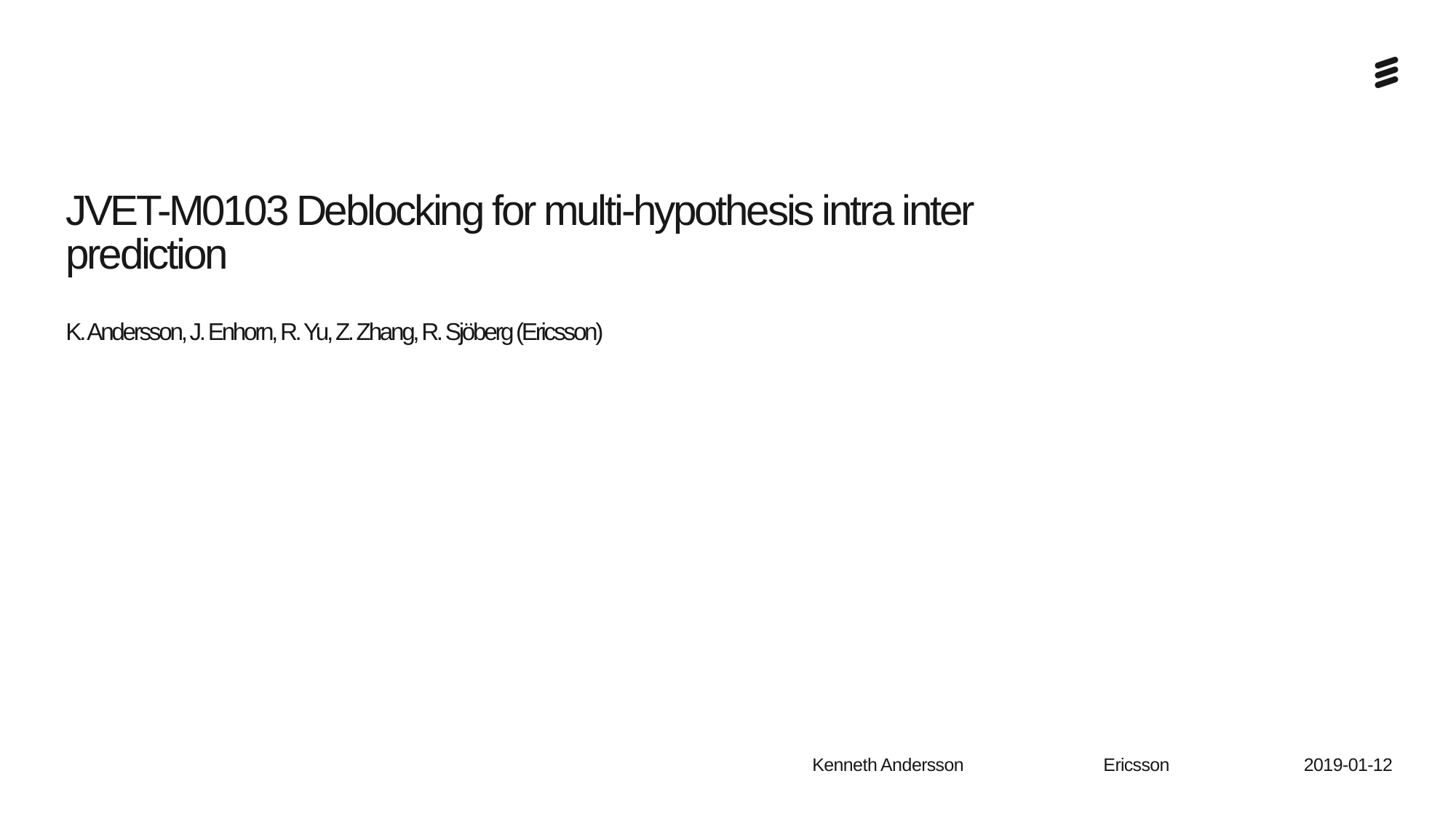

# JVET-M0103 Deblocking for multi-hypothesis intra inter prediction K. Andersson, J. Enhorn, R. Yu, Z. Zhang, R. Sjöberg (Ericsson)

Ericsson
2019-01-12
Kenneth Andersson